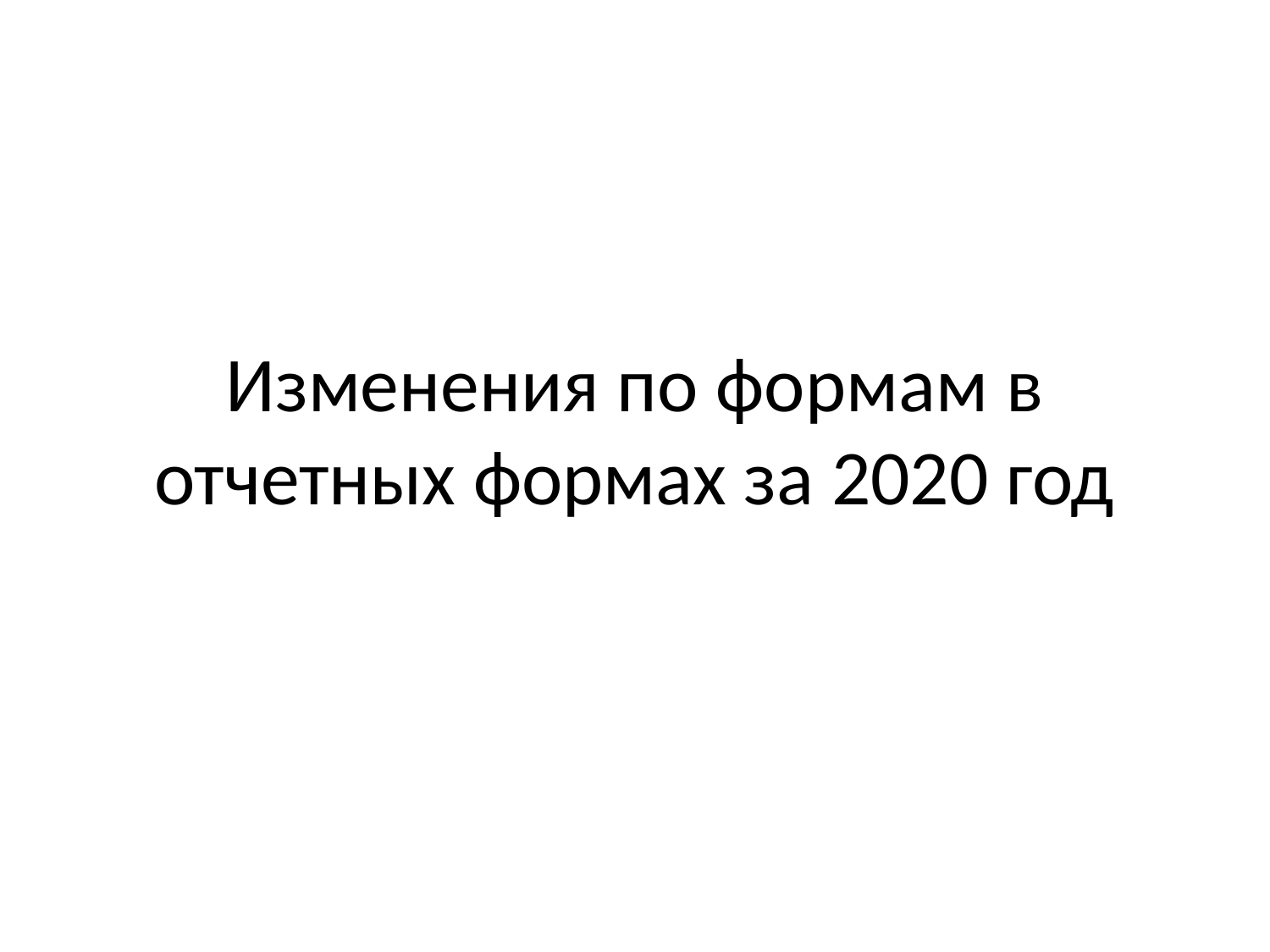

# Изменения по формам в отчетных формах за 2020 год